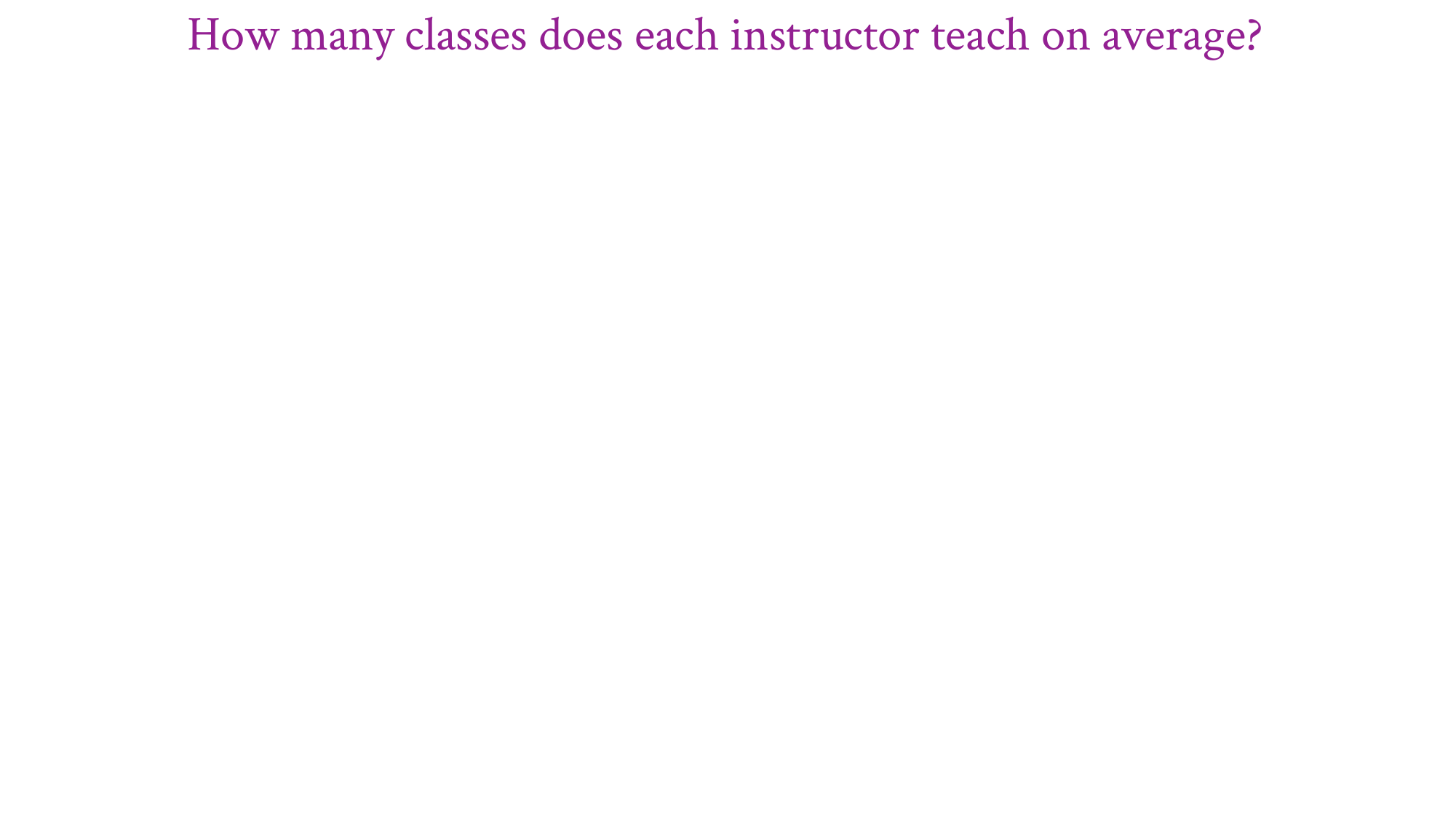

# How many classes does each instructor teach on average?